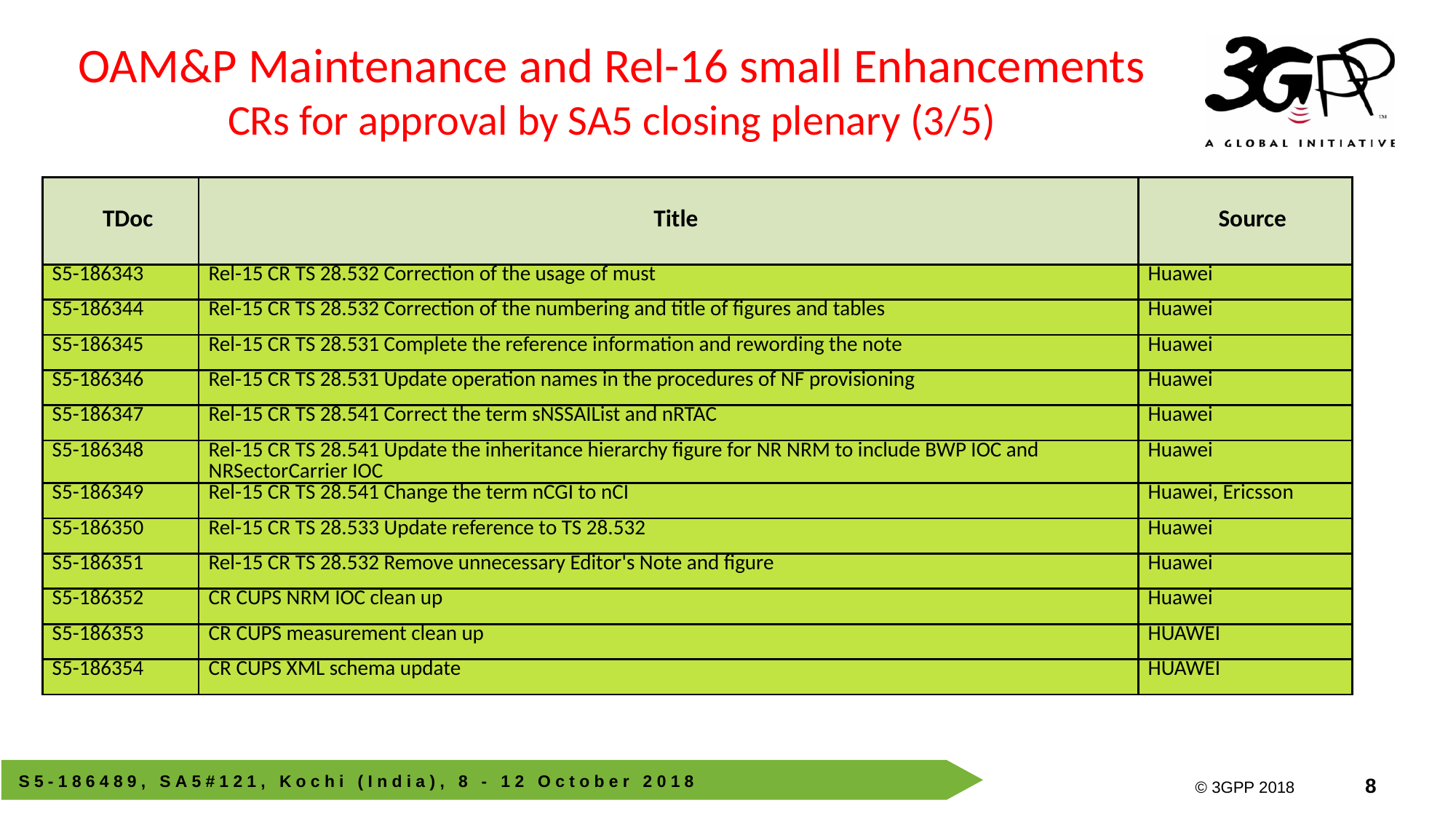

OAM&P Maintenance and Rel-16 small Enhancements
CRs for approval by SA5 closing plenary (3/5)
| TDoc | Title | Source |
| --- | --- | --- |
| S5-186343 | Rel-15 CR TS 28.532 Correction of the usage of must | Huawei |
| S5-186344 | Rel-15 CR TS 28.532 Correction of the numbering and title of figures and tables | Huawei |
| S5-186345 | Rel-15 CR TS 28.531 Complete the reference information and rewording the note | Huawei |
| S5-186346 | Rel-15 CR TS 28.531 Update operation names in the procedures of NF provisioning | Huawei |
| S5-186347 | Rel-15 CR TS 28.541 Correct the term sNSSAIList and nRTAC | Huawei |
| S5-186348 | Rel-15 CR TS 28.541 Update the inheritance hierarchy figure for NR NRM to include BWP IOC and NRSectorCarrier IOC | Huawei |
| S5-186349 | Rel-15 CR TS 28.541 Change the term nCGI to nCI | Huawei, Ericsson |
| S5-186350 | Rel-15 CR TS 28.533 Update reference to TS 28.532 | Huawei |
| S5-186351 | Rel-15 CR TS 28.532 Remove unnecessary Editor's Note and figure | Huawei |
| S5-186352 | CR CUPS NRM IOC clean up | Huawei |
| S5-186353 | CR CUPS measurement clean up | HUAWEI |
| S5-186354 | CR CUPS XML schema update | HUAWEI |